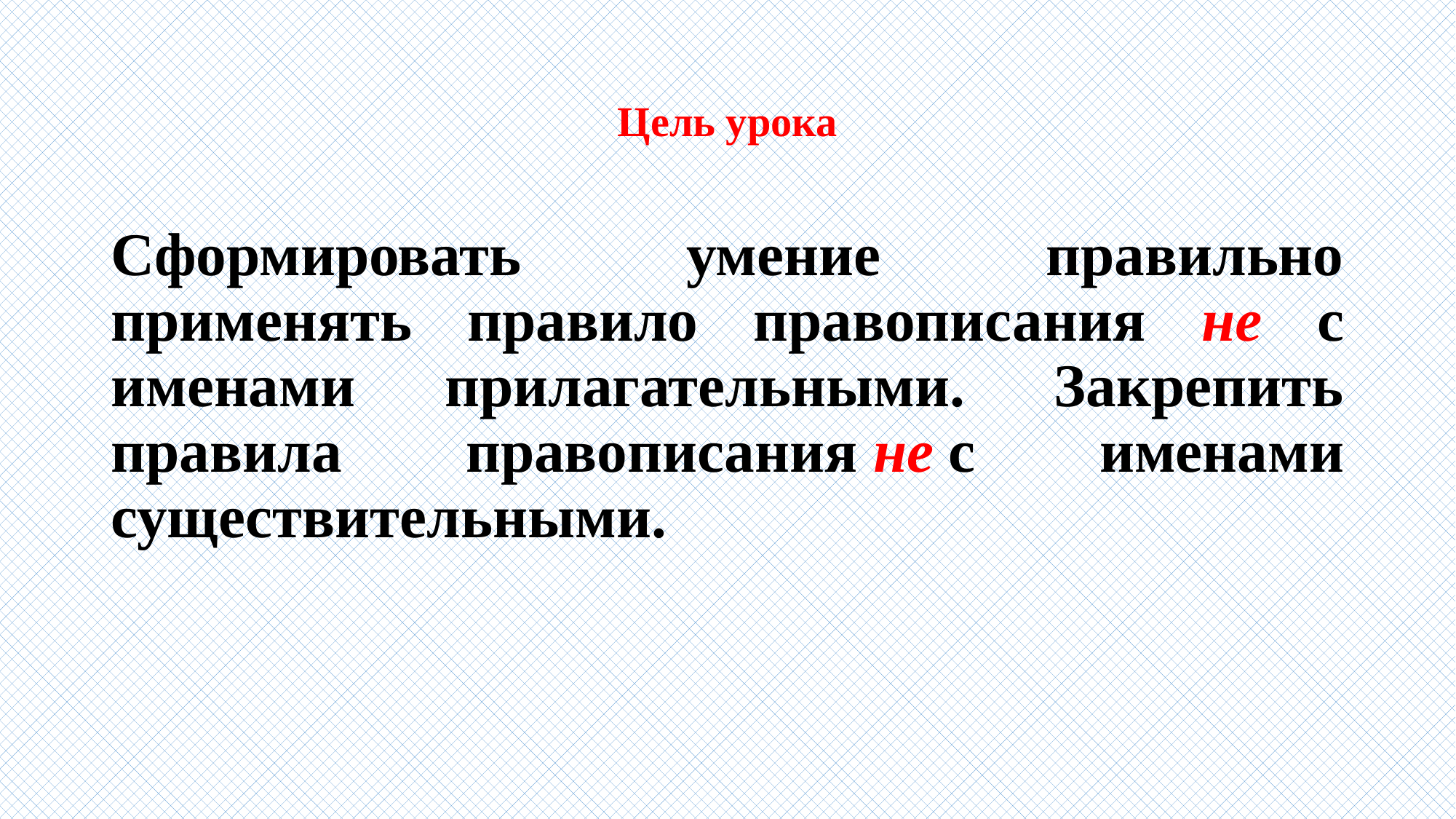

# Цель урока
Сформировать умение правильно применять правило правописания не с именами прилагательными. Закрепить правила правописания не с именами существительными.